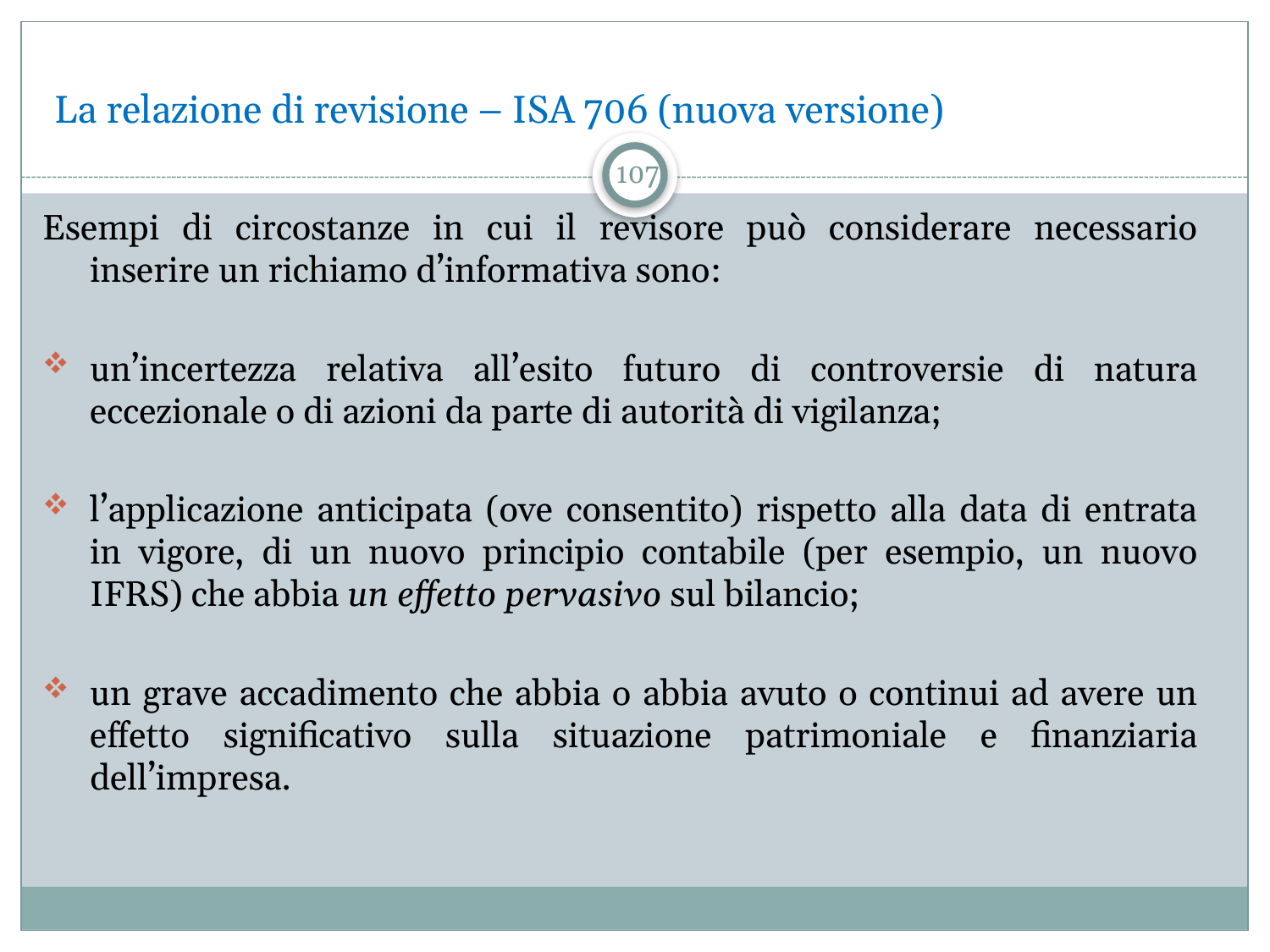

# La relazione di revisione – ISA 706 (nuova versione)
107
Esempi di circostanze in cui il revisore può considerare necessario inserire un richiamo d’informativa sono:

un’incertezza relativa all’esito futuro di controversie di natura eccezionale o di azioni da parte di autorità di vigilanza;

l’applicazione anticipata (ove consentito) rispetto alla data di entrata in vigore, di un nuovo principio contabile (per esempio, un nuovo IFRS) che abbia un effetto pervasivo sul bilancio;

un grave accadimento che abbia o abbia avuto o continui ad avere un effetto significativo sulla situazione patrimoniale e finanziaria dell’impresa.